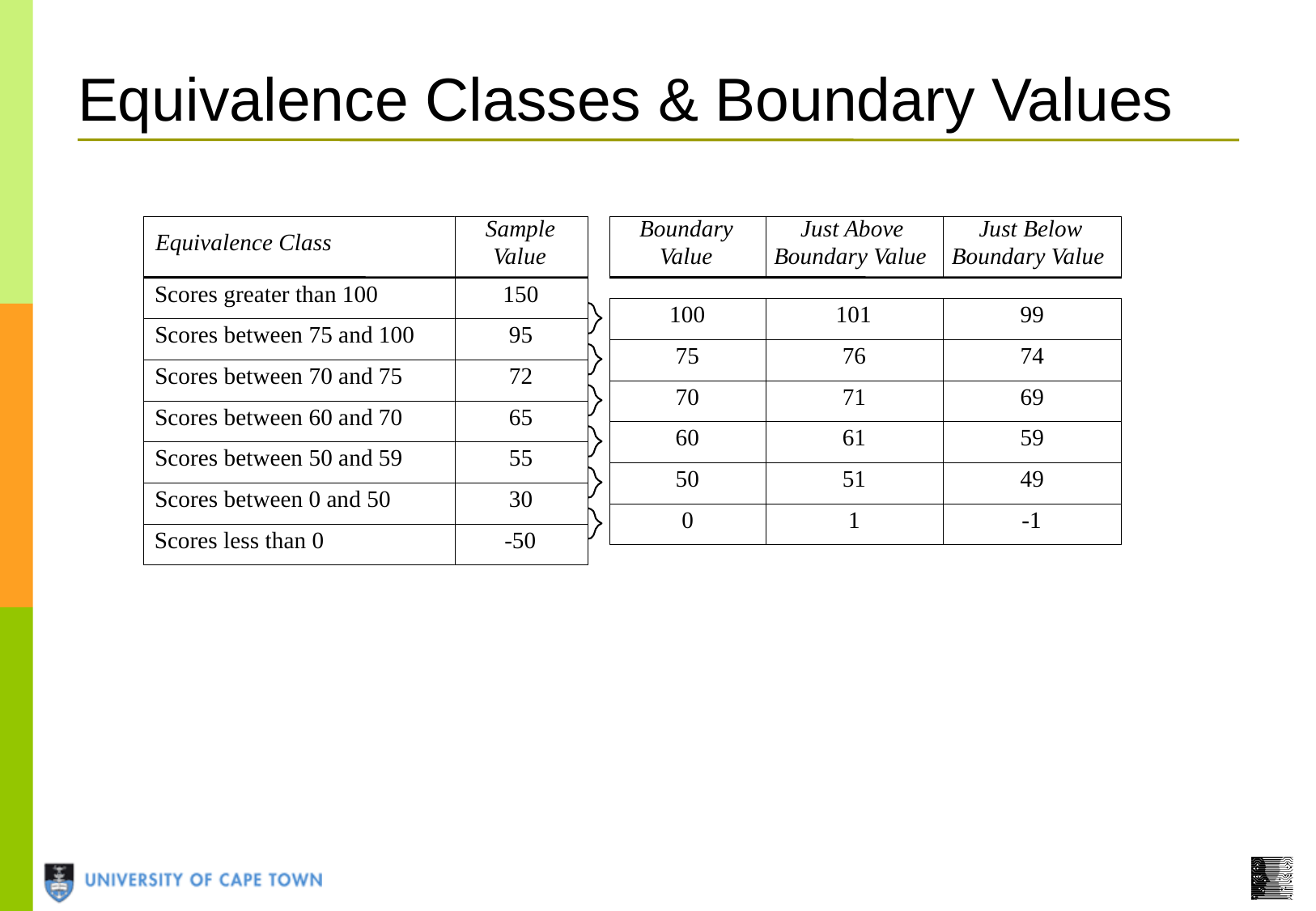

# Equivalence Classes & Boundary Values

Sample
Boundary
Just Above
Just Below
Equivalence Class
Value
Value
Boundary Value
Boundary Value

Scores greater than 100
150

100
101
99

Scores between 75 and 100
95

75
76
74

Scores between 70 and 75
72

70
71
69

Scores between 60 and 70
65

60
61
59

Scores between 50 and 59
55

50
51
49

Scores between 0 and 50
30

0
1
-1

Scores less than 0
-50